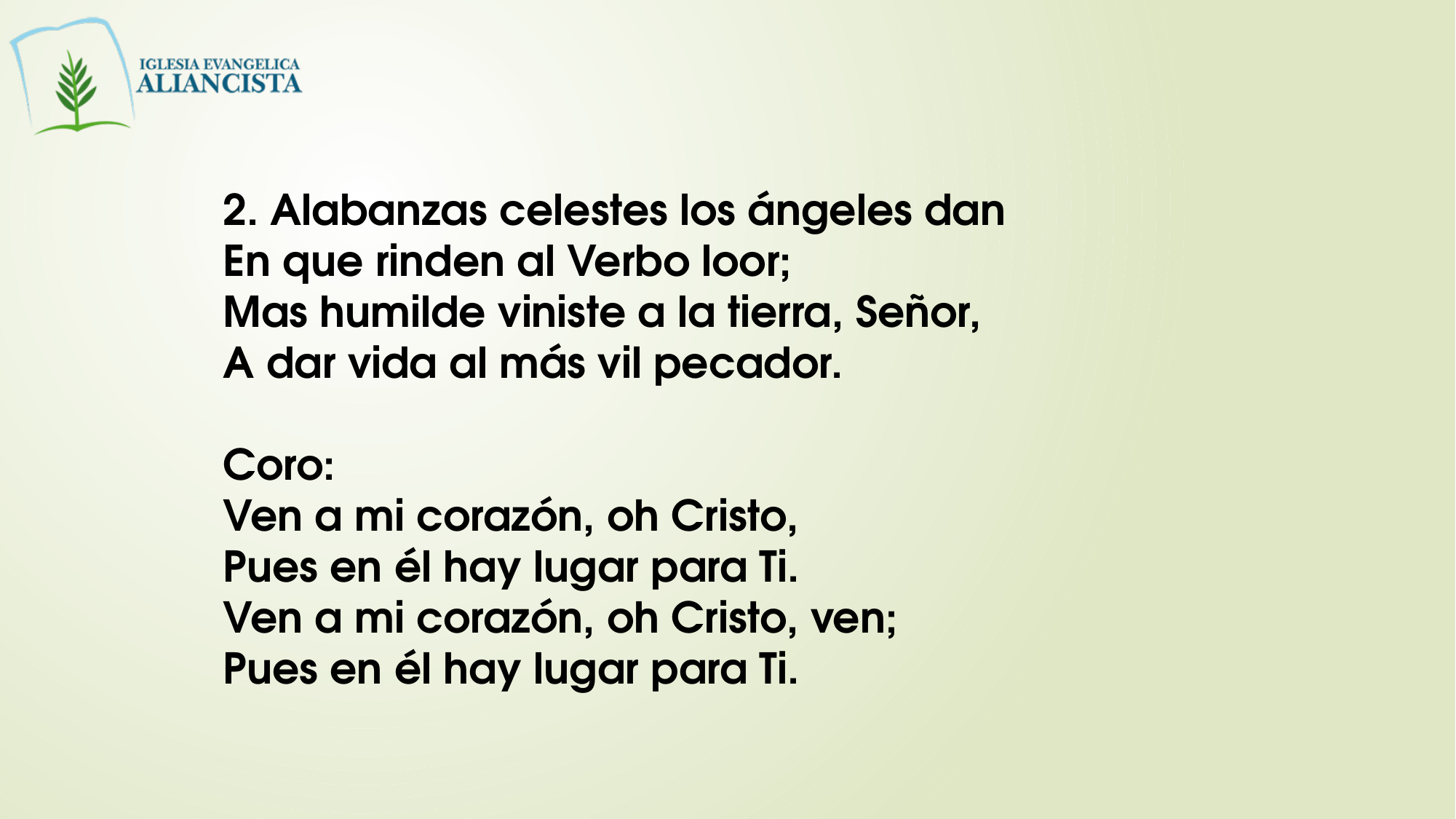

2. Alabanzas celestes los ángeles dan
En que rinden al Verbo loor;
Mas humilde viniste a la tierra, Señor,
A dar vida al más vil pecador.

Coro:
Ven a mi corazón, oh Cristo,
Pues en él hay lugar para Ti.
Ven a mi corazón, oh Cristo, ven;
Pues en él hay lugar para Ti.